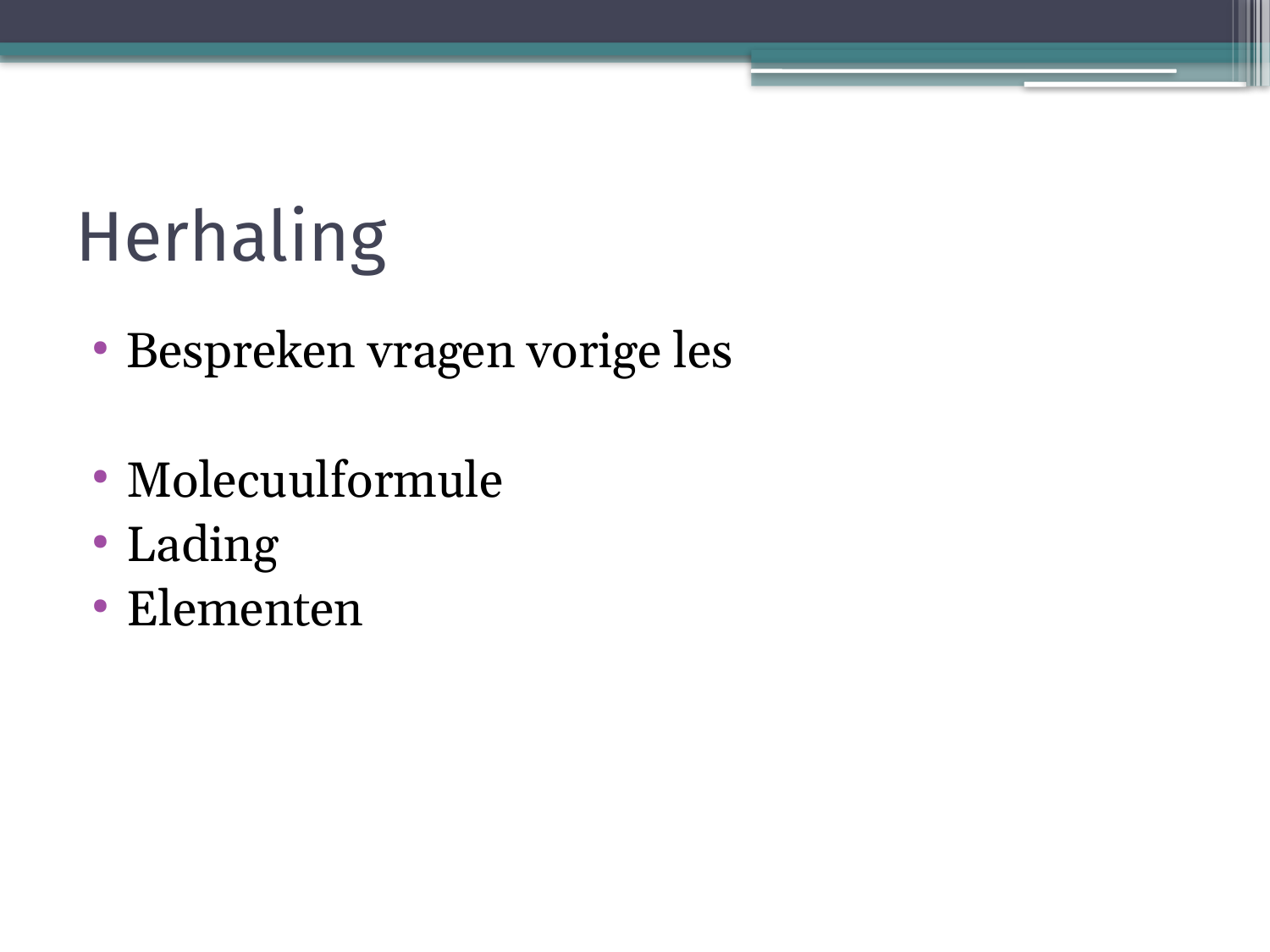

# Herhaling
Bespreken vragen vorige les

Molecuulformule
Lading
Elementen